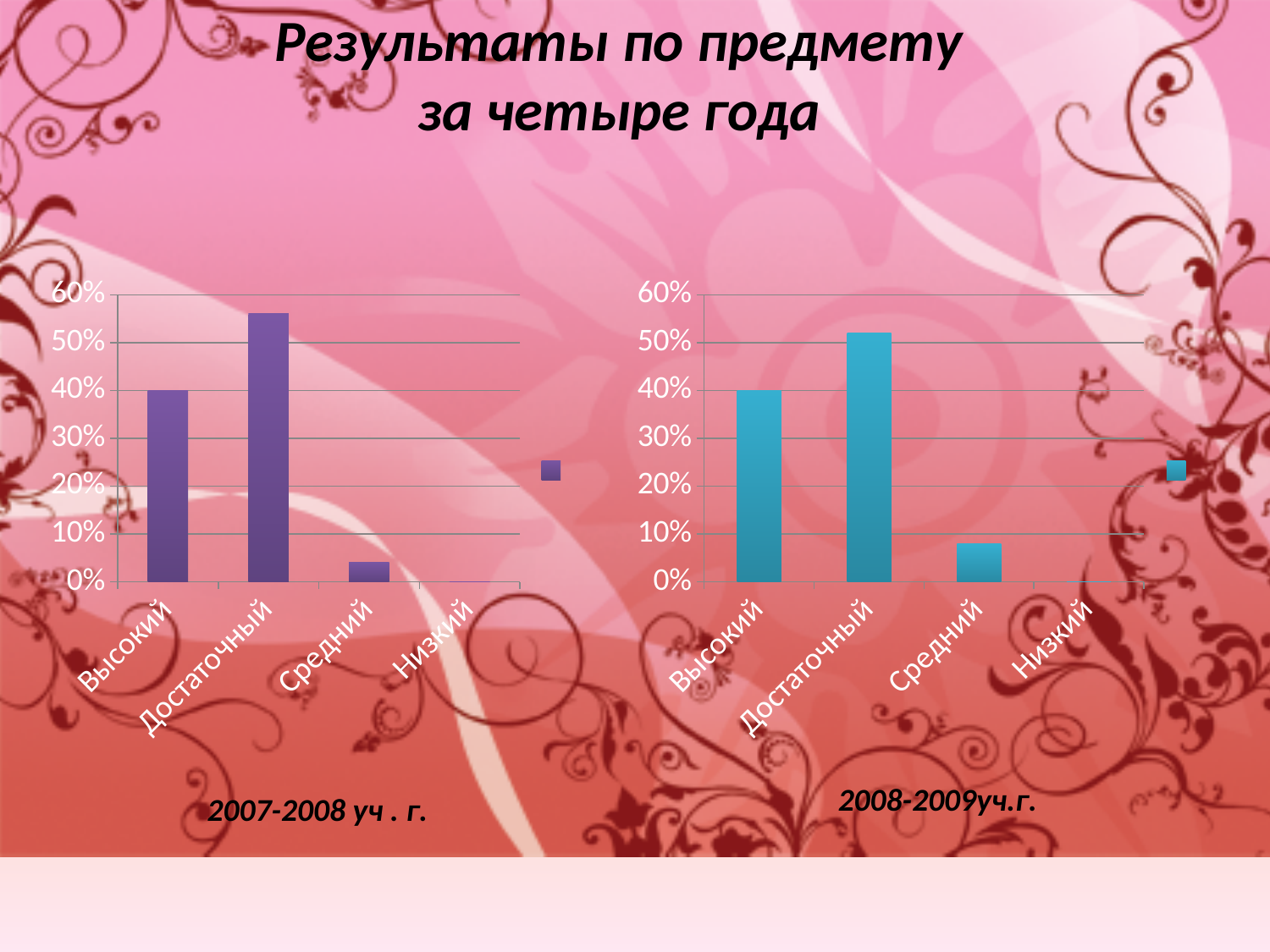

# Результаты по предмету за четыре года

### Chart:

| Category |    |
|---|---|
| Высокий | 0.4 |
| Достаточный | 0.56 |
| Средний | 0.04000000000000001 |
| Низкий | 0.0 |

### Chart:

| Category |      |
|---|---|
| Высокий | 0.4 |
| Достаточный | 0.52 |
| Средний | 0.08000000000000002 |
| Низкий | 0.0 |
2008-2009уч.г.
2007-2008 уч . г.